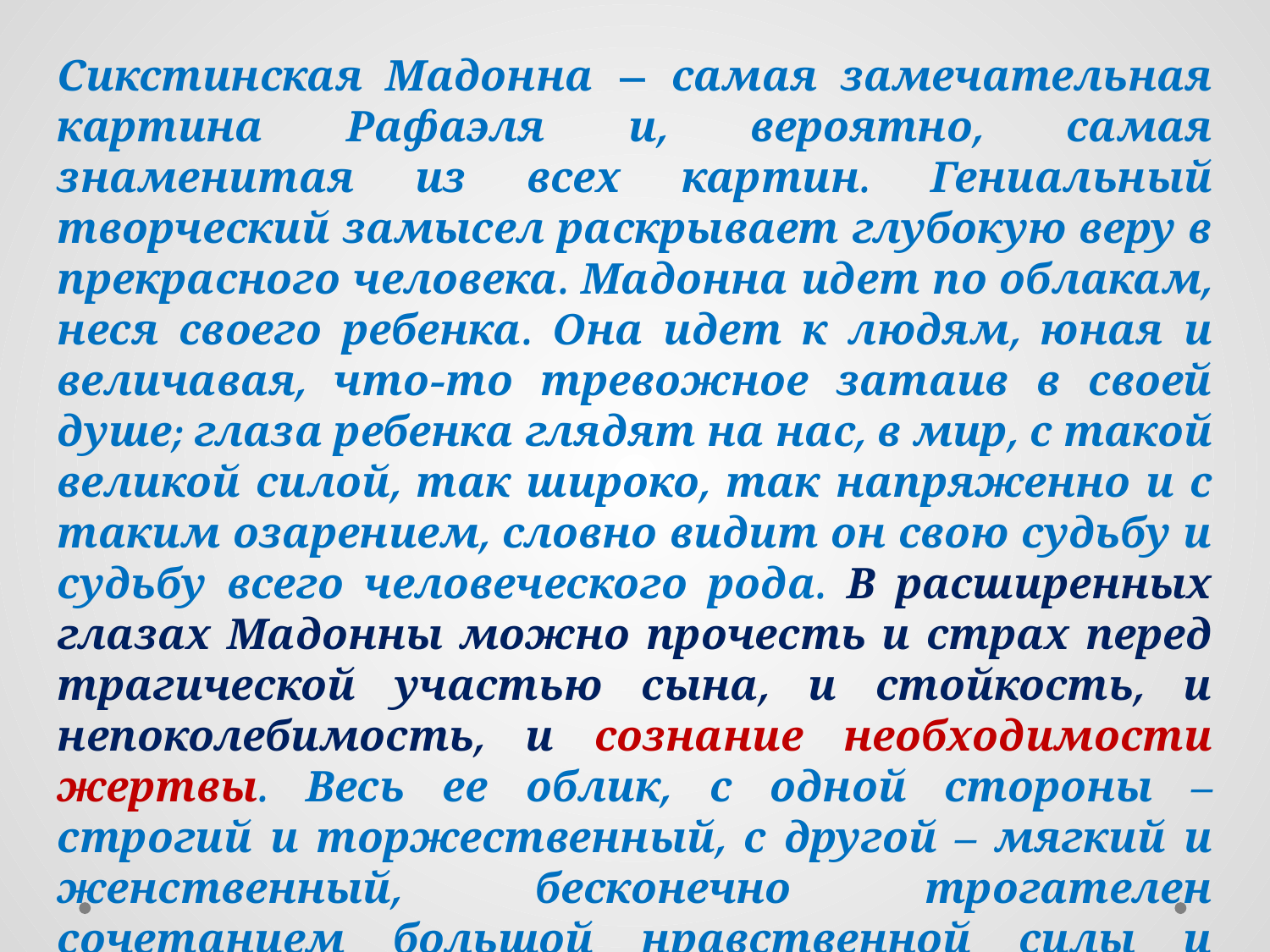

Сикстинская Мадонна − самая замечательная картина Рафаэля и, вероятно, самая знаменитая из всех картин. Гениальный творческий замысел раскрывает глубокую веру в прекрасного человека. Мадонна идет по облакам, неся своего ребенка. Она идет к людям, юная и величавая, что-то тревожное затаив в своей душе; глаза ребенка глядят на нас, в мир, с такой великой силой, так широко, так напряженно и с таким озарением, словно видит он свою судьбу и судьбу всего человеческого рода. В расширенных глазах Мадонны можно прочесть и страх перед трагической участью сына, и стойкость, и непоколебимость, и сознание необходимости жертвы. Весь ее облик, с одной стороны – строгий и торжественный, с другой – мягкий и женственный, бесконечно трогателен сочетанием большой нравственной силы и почти детской беспомощности.